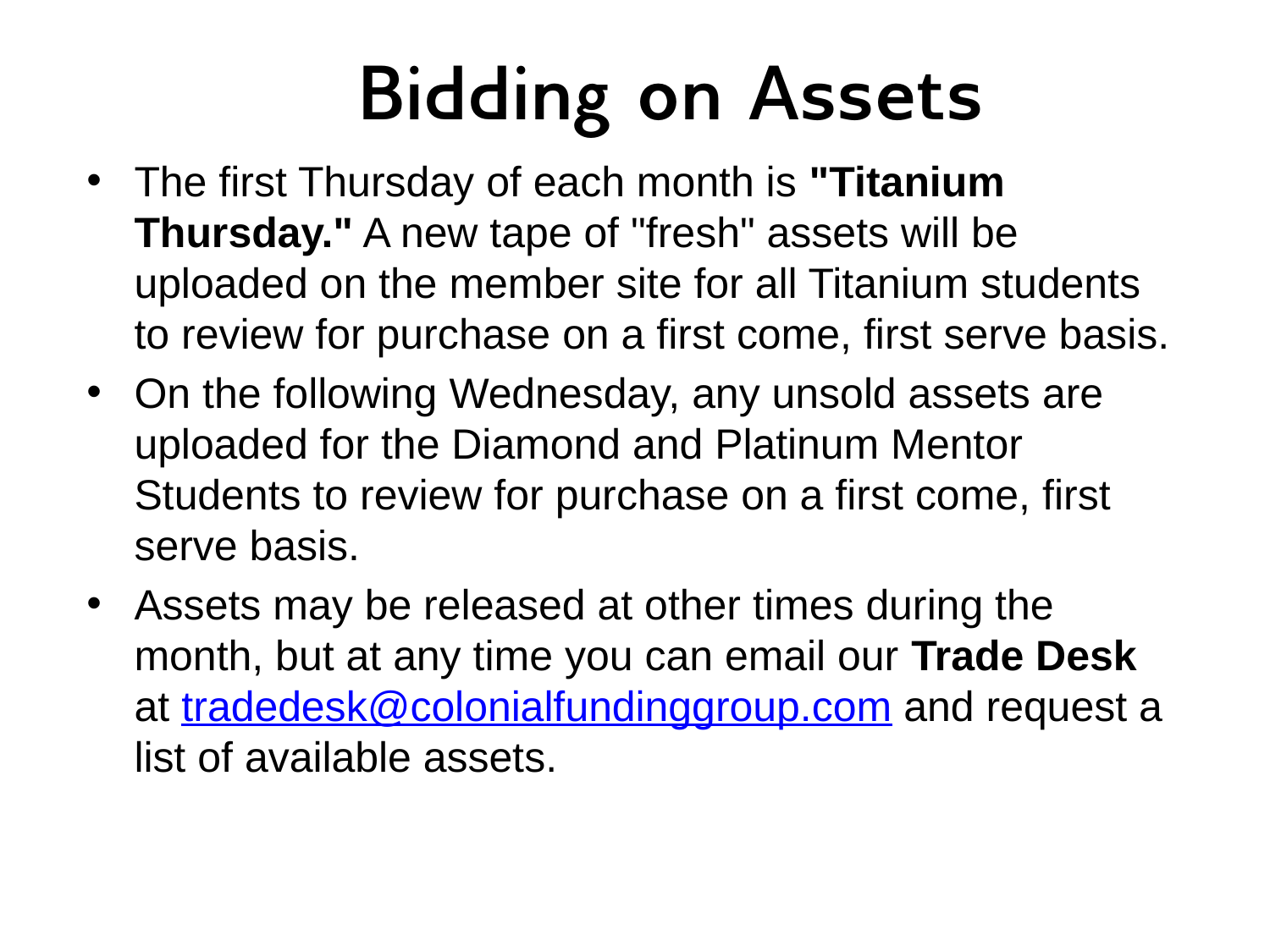

Bidding on Assets
The first Thursday of each month is "Titanium Thursday." A new tape of "fresh" assets will be uploaded on the member site for all Titanium students to review for purchase on a first come, first serve basis.
On the following Wednesday, any unsold assets are uploaded for the Diamond and Platinum Mentor Students to review for purchase on a first come, first serve basis.
Assets may be released at other times during the month, but at any time you can email our Trade Desk at tradedesk@colonialfundinggroup.com and request a list of available assets.